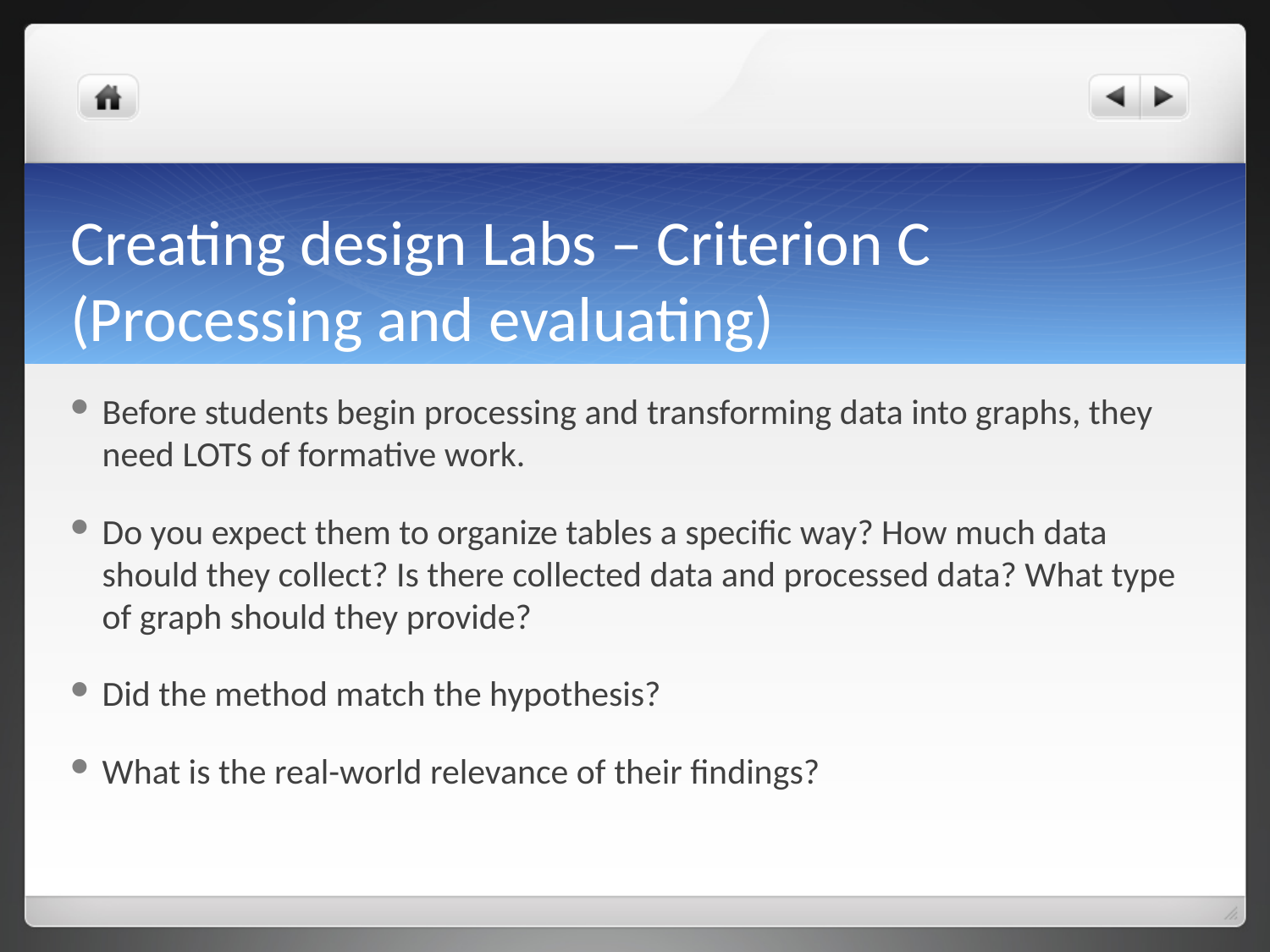

# Creating design Labs – Criterion C (Processing and evaluating)
Before students begin processing and transforming data into graphs, they need LOTS of formative work.
Do you expect them to organize tables a specific way? How much data should they collect? Is there collected data and processed data? What type of graph should they provide?
Did the method match the hypothesis?
What is the real-world relevance of their findings?